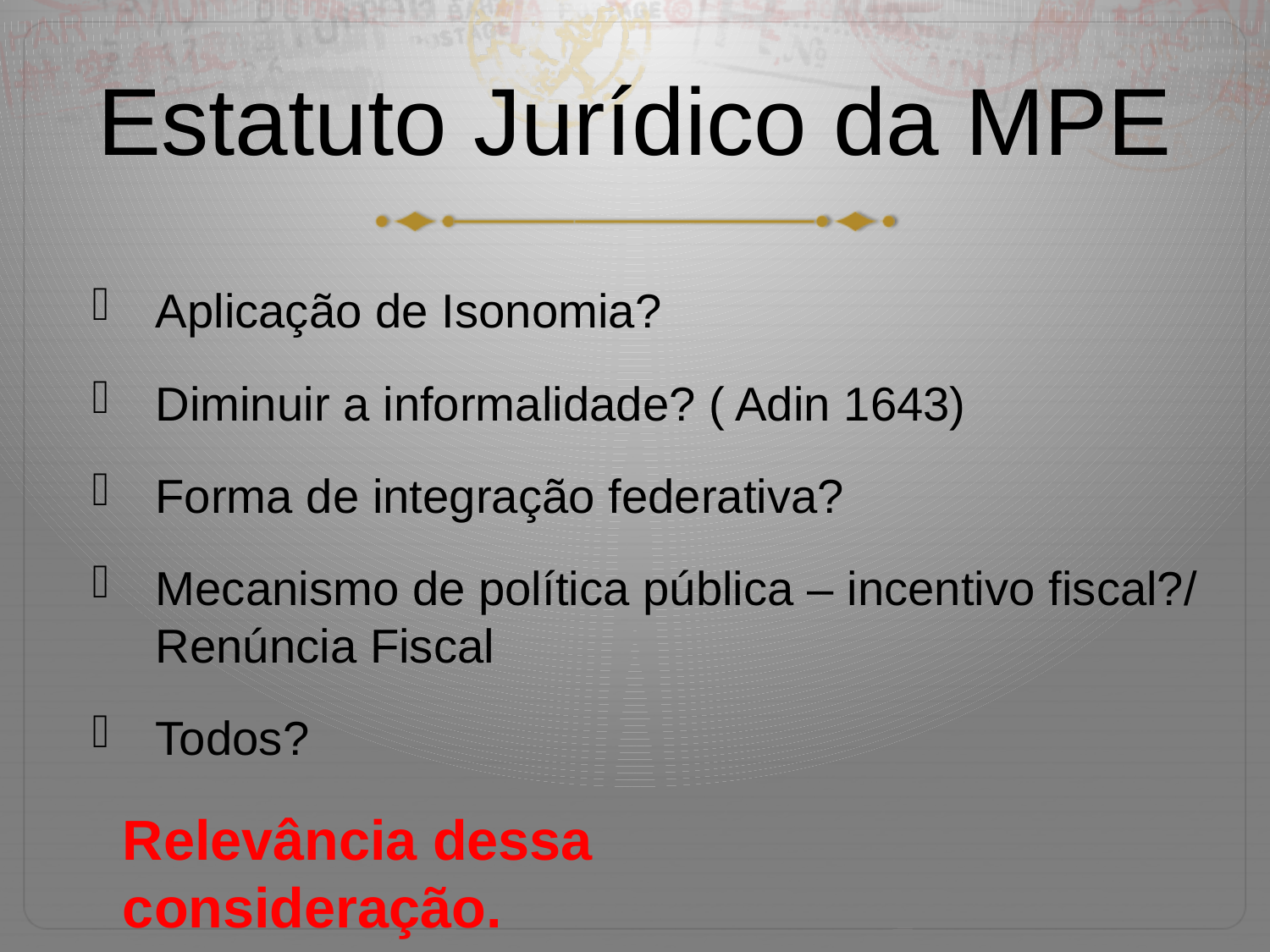

# Estatuto Jurídico da MPE

Aplicação de Isonomia?
Diminuir a informalidade? ( Adin 1643)
Forma de integração federativa?
Mecanismo de política pública – incentivo fiscal?/ Renúncia Fiscal
Todos?

Relevância dessa consideração.